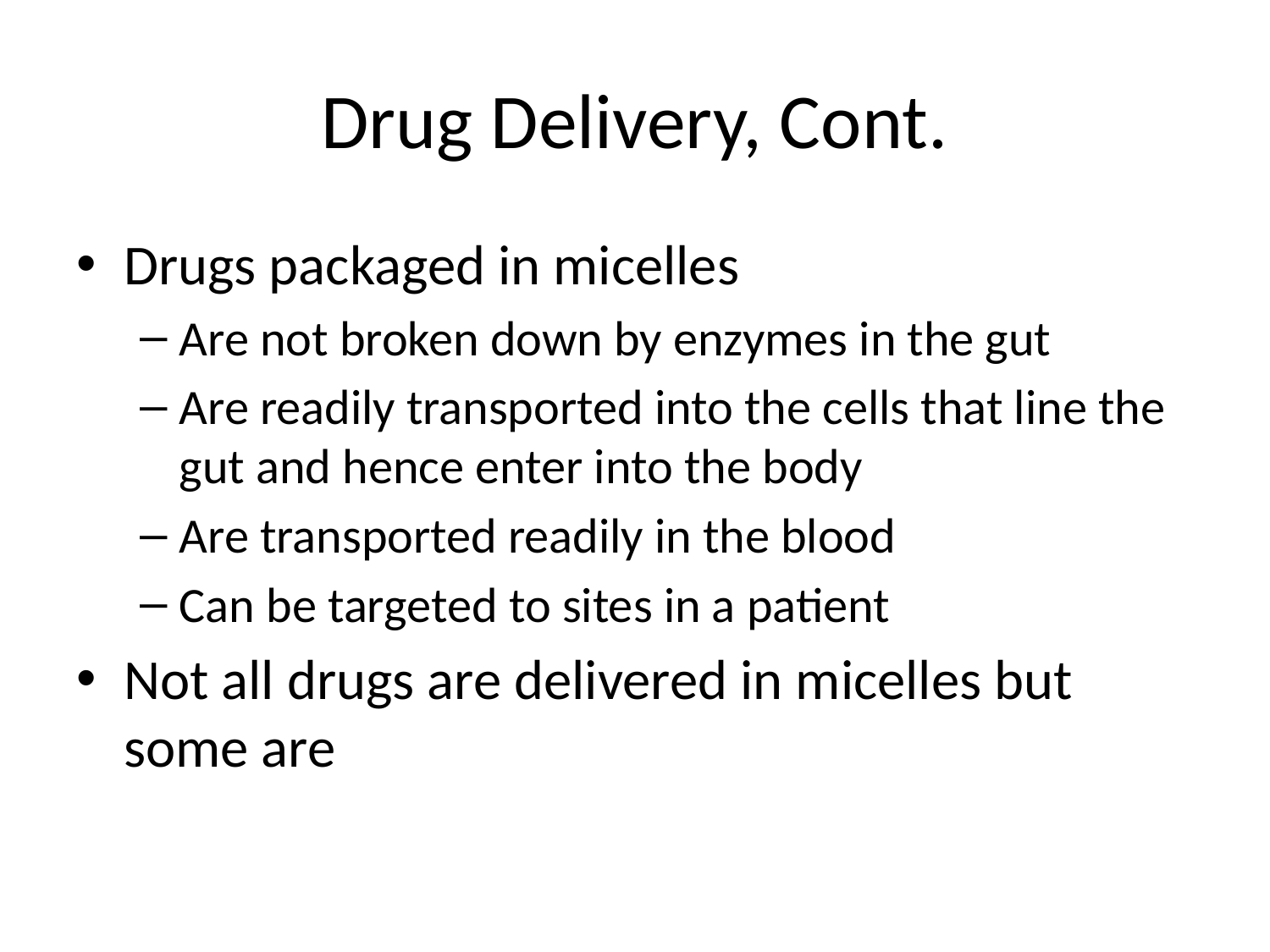

# Drug Delivery, Cont.
Drugs packaged in micelles
Are not broken down by enzymes in the gut
Are readily transported into the cells that line the gut and hence enter into the body
Are transported readily in the blood
Can be targeted to sites in a patient
Not all drugs are delivered in micelles but some are